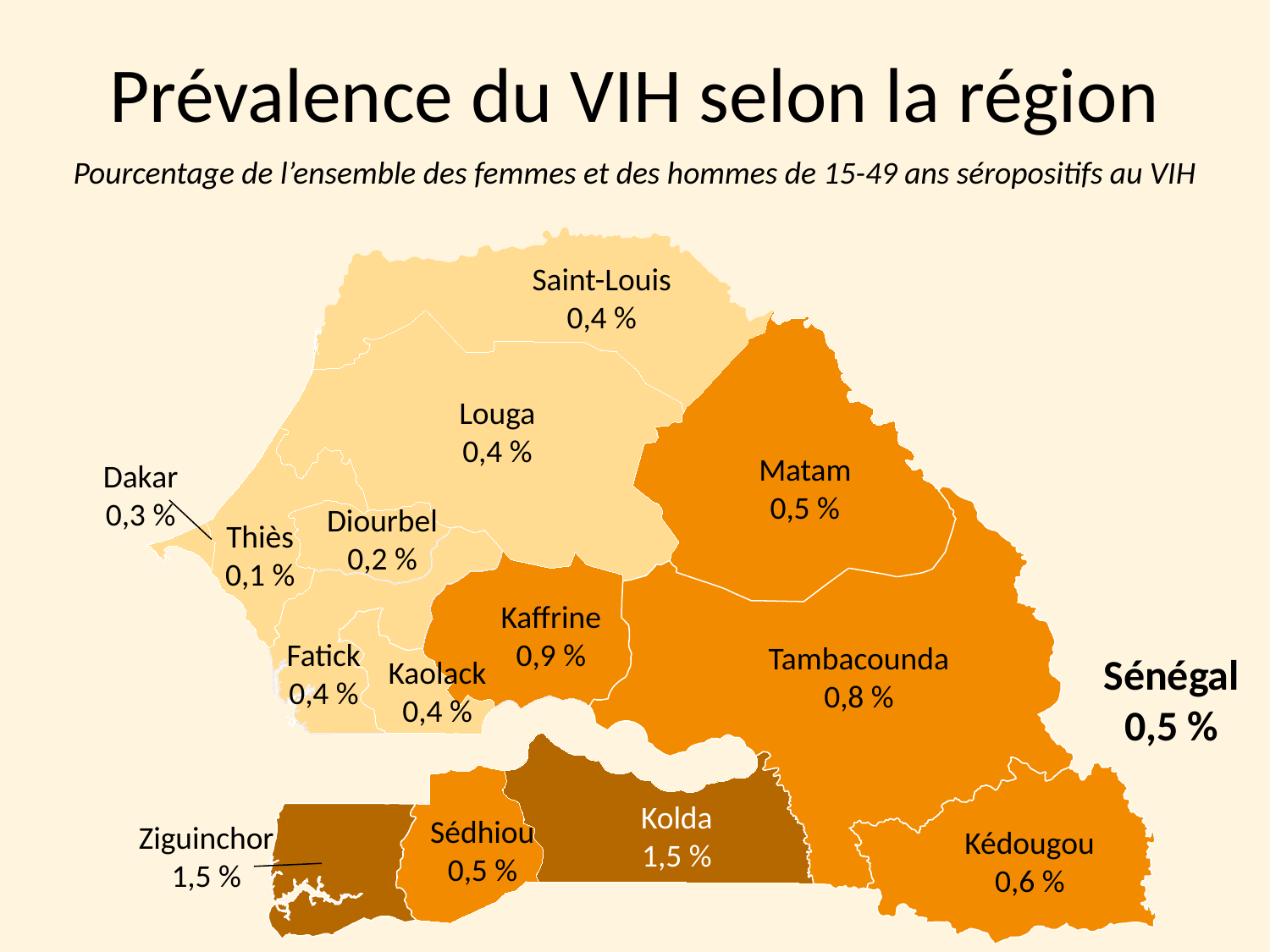

Prévalence du VIH selon la région
Pourcentage de l’ensemble des femmes et des hommes de 15-49 ans séropositifs au VIH

Saint-Louis
0,4 %
Louga
0,4 %
Matam
0,5 %
Dakar
0,3 %
Diourbel
0,2 %
Thiès
0,1 %
Kaffrine
0,9 %
Fatick
0,4 %
Tambacounda0,8 %
Sénégal
0,5 %
Kaolack
0,4 %
Kolda
1,5 %
Sédhiou
0,5 %
Ziguinchor
1,5 %
Kédougou
0,6 %